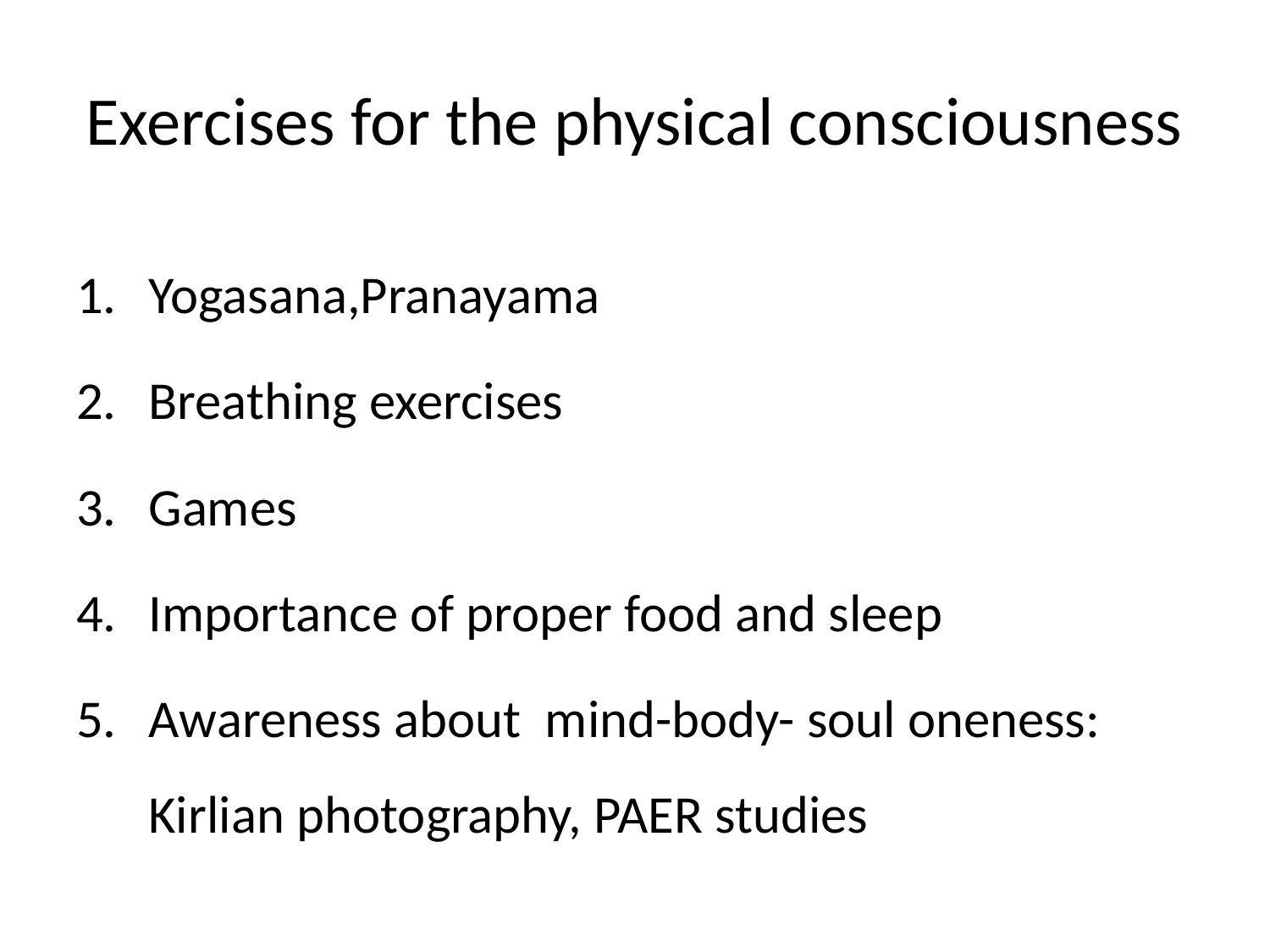

# Exercises for the physical consciousness
Yogasana,Pranayama
Breathing exercises
Games
Importance of proper food and sleep
Awareness about  mind-body- soul oneness: Kirlian photography, PAER studies